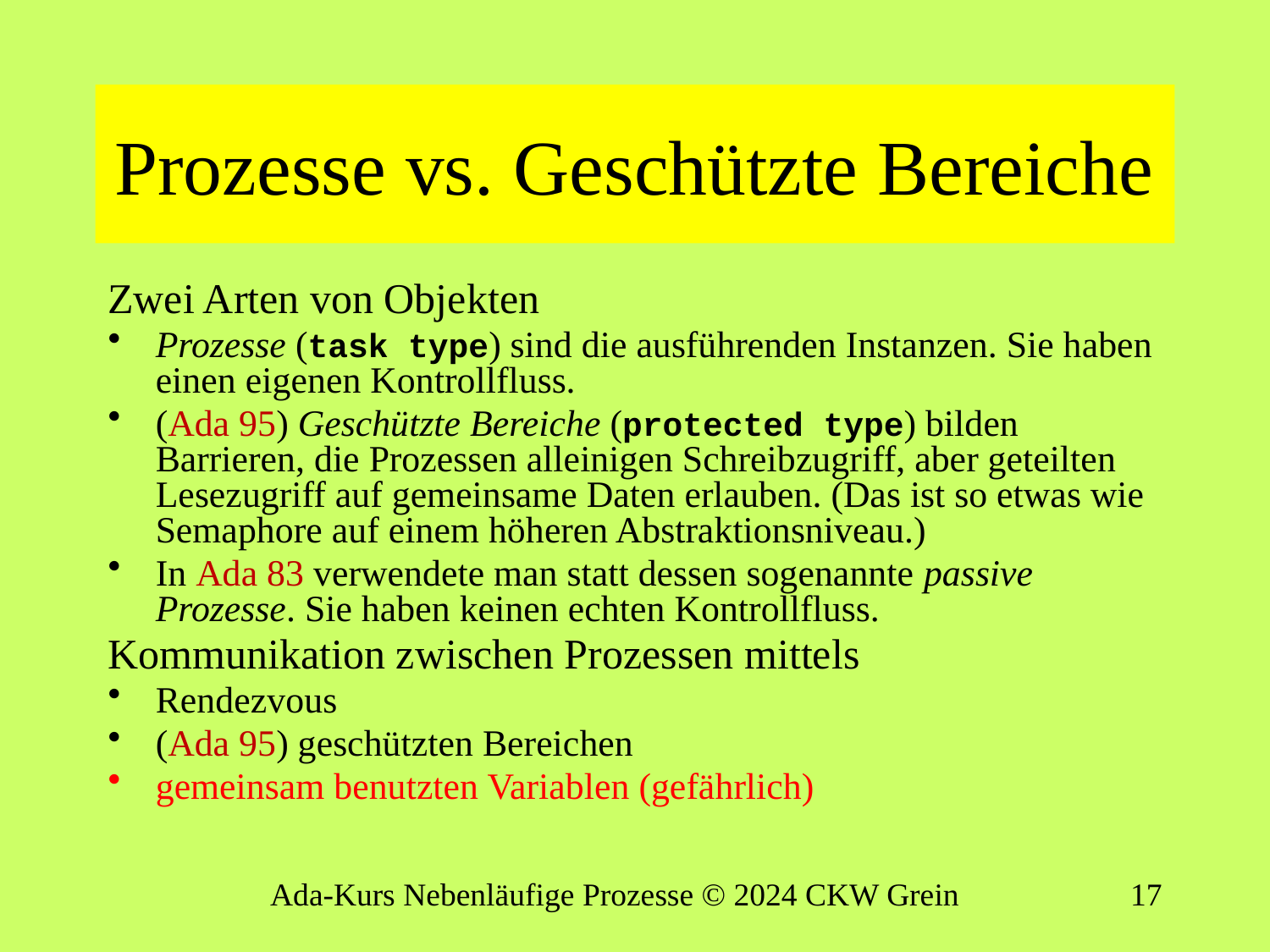

# Prozesse vs. Geschützte Bereiche
Zwei Arten von Objekten
Prozesse (task type) sind die ausführenden Instanzen. Sie haben einen eigenen Kontrollfluss.
(Ada 95) Geschützte Bereiche (protected type) bilden Barrieren, die Prozessen alleinigen Schreibzugriff, aber geteilten Lesezugriff auf gemeinsame Daten erlauben. (Das ist so etwas wie Semaphore auf einem höheren Abstraktionsniveau.)
In Ada 83 verwendete man statt dessen sogenannte passive Prozesse. Sie haben keinen echten Kontrollfluss.
Kommunikation zwischen Prozessen mittels
Rendezvous
(Ada 95) geschützten Bereichen
gemeinsam benutzten Variablen (gefährlich)
Ada-Kurs Nebenläufige Prozesse © 2024 CKW Grein
17